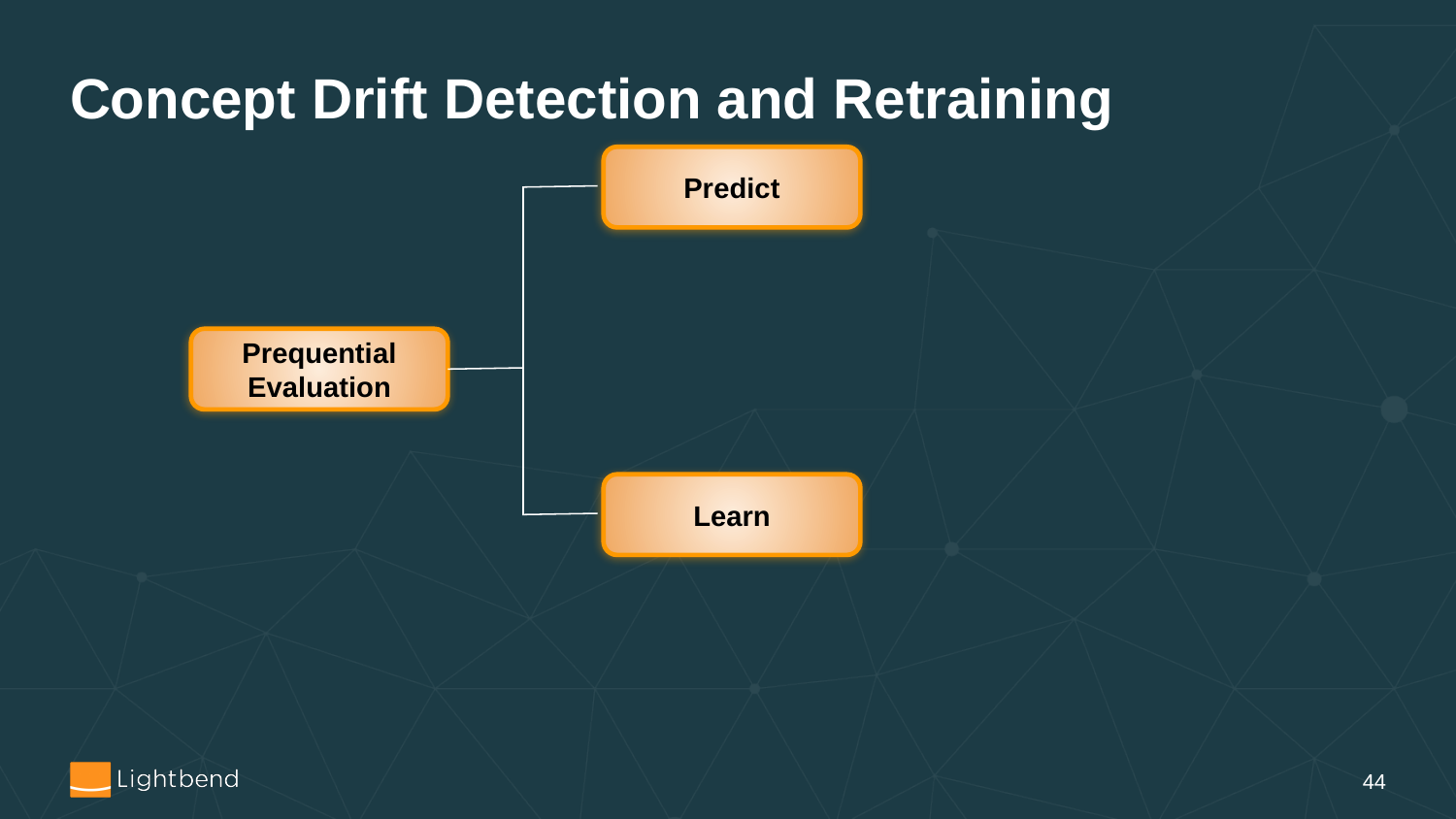

# Concept Drift Detection and Retraining
Predict
Prequential
Evaluation
Learn
44